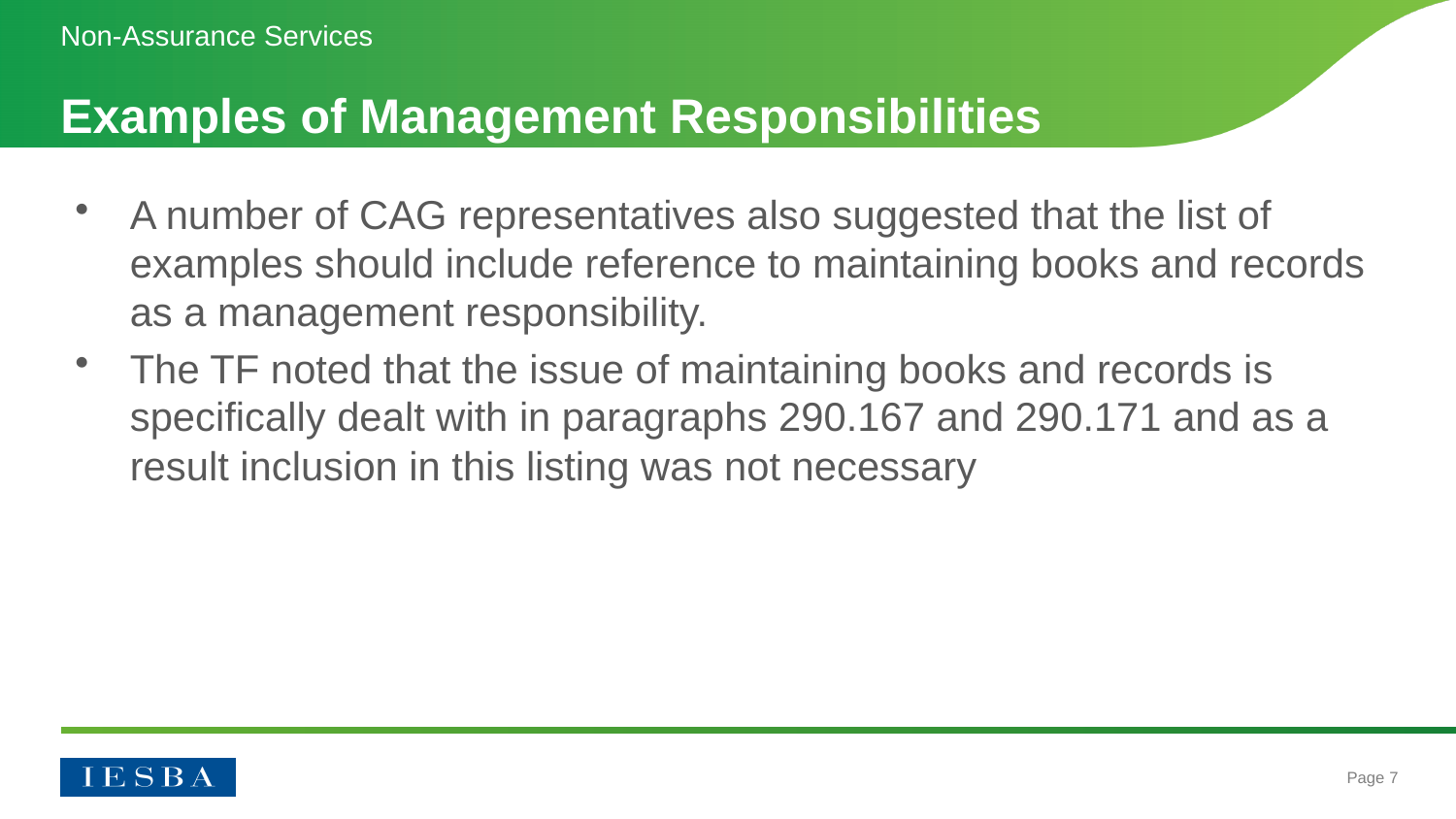

Non-Assurance Services
# Examples of Management Responsibilities
A number of CAG representatives also suggested that the list of examples should include reference to maintaining books and records as a management responsibility.
The TF noted that the issue of maintaining books and records is specifically dealt with in paragraphs 290.167 and 290.171 and as a result inclusion in this listing was not necessary